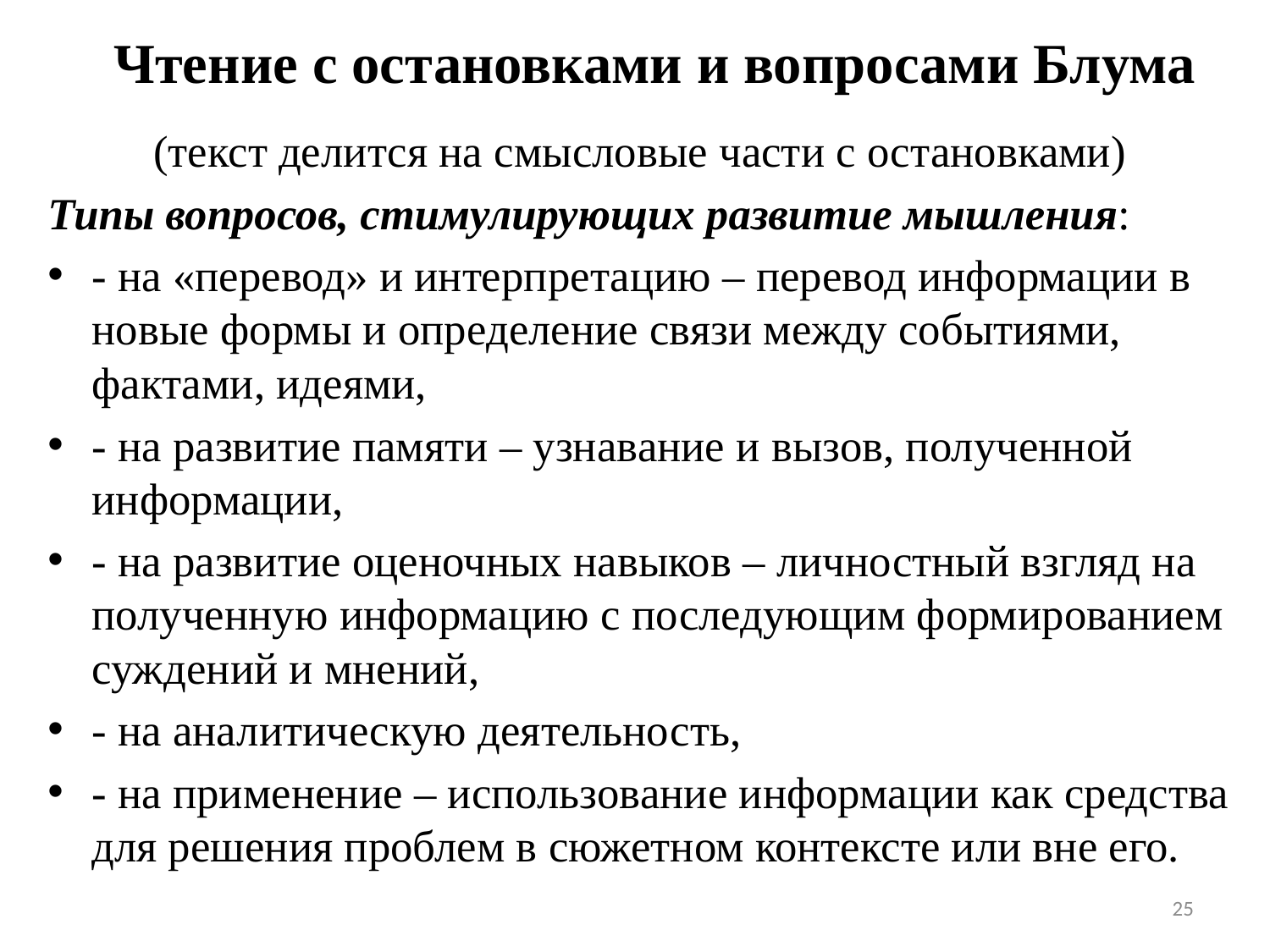

# Чтение с остановками и вопросами Блума
(текст делится на смысловые части с остановками)
Типы вопросов, стимулирующих развитие мышления:
- на «перевод» и интерпретацию – перевод информации в новые формы и определение связи между событиями, фактами, идеями,
- на развитие памяти – узнавание и вызов, полученной информации,
- на развитие оценочных навыков – личностный взгляд на полученную информацию с последующим формированием суждений и мнений,
- на аналитическую деятельность,
- на применение – использование информации как средства для решения проблем в сюжетном контексте или вне его.

25